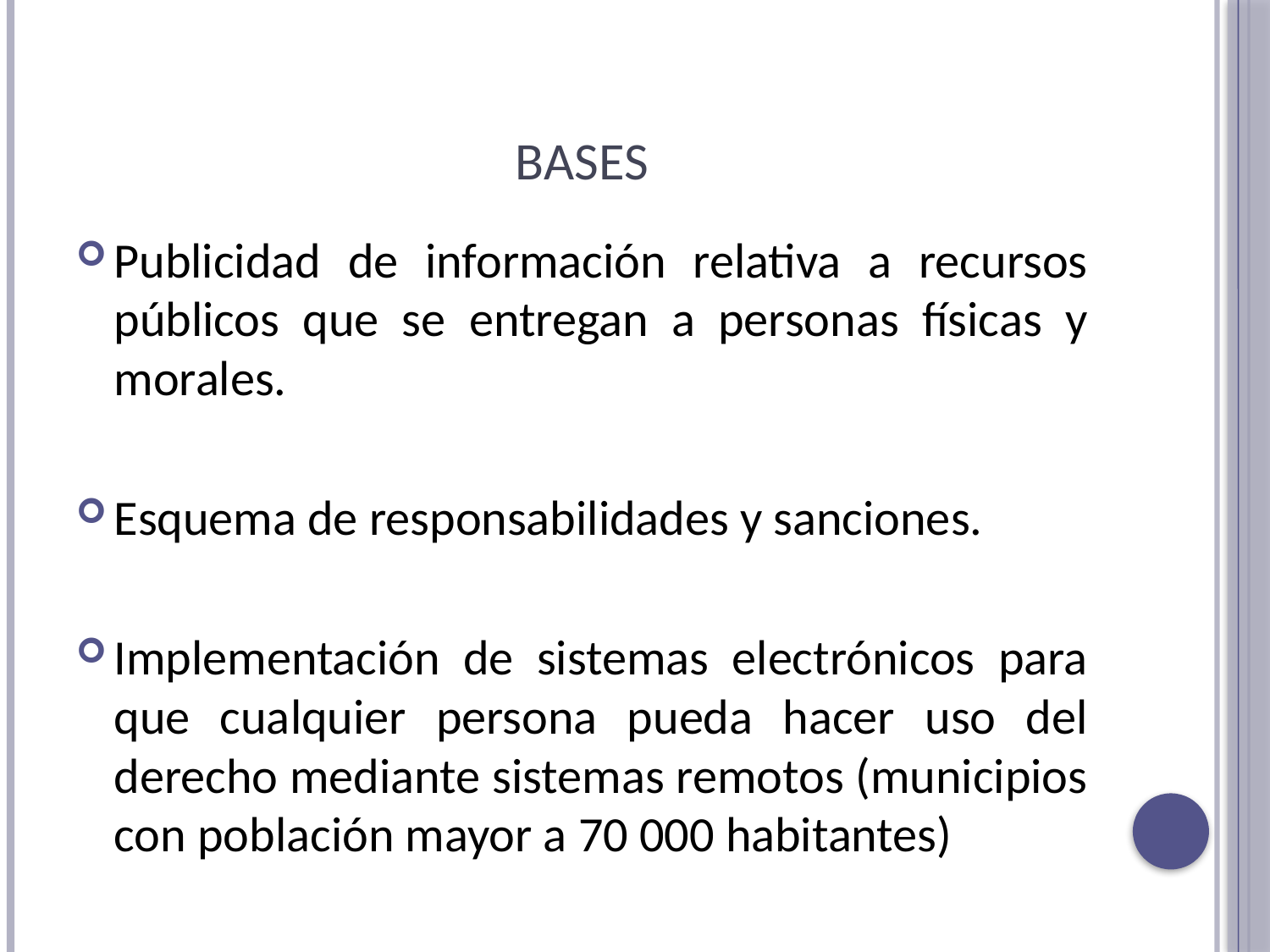

# Bases
Publicidad de información relativa a recursos públicos que se entregan a personas físicas y morales.

Esquema de responsabilidades y sanciones.

Implementación de sistemas electrónicos para que cualquier persona pueda hacer uso del derecho mediante sistemas remotos (municipios con población mayor a 70 000 habitantes)